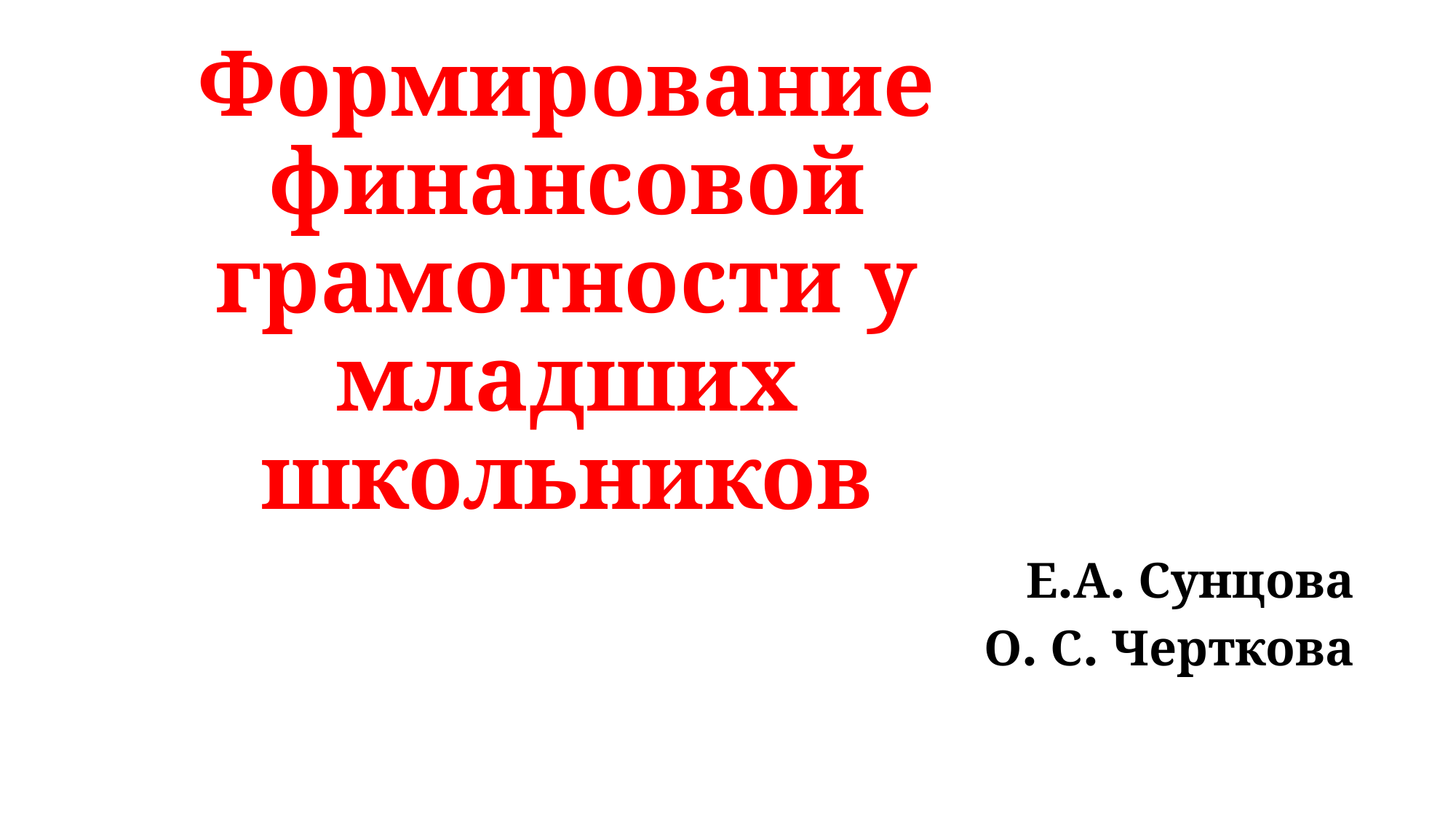

# Формирование финансовой грамотности у младших школьников
Е.А. Сунцова
О. С. Черткова